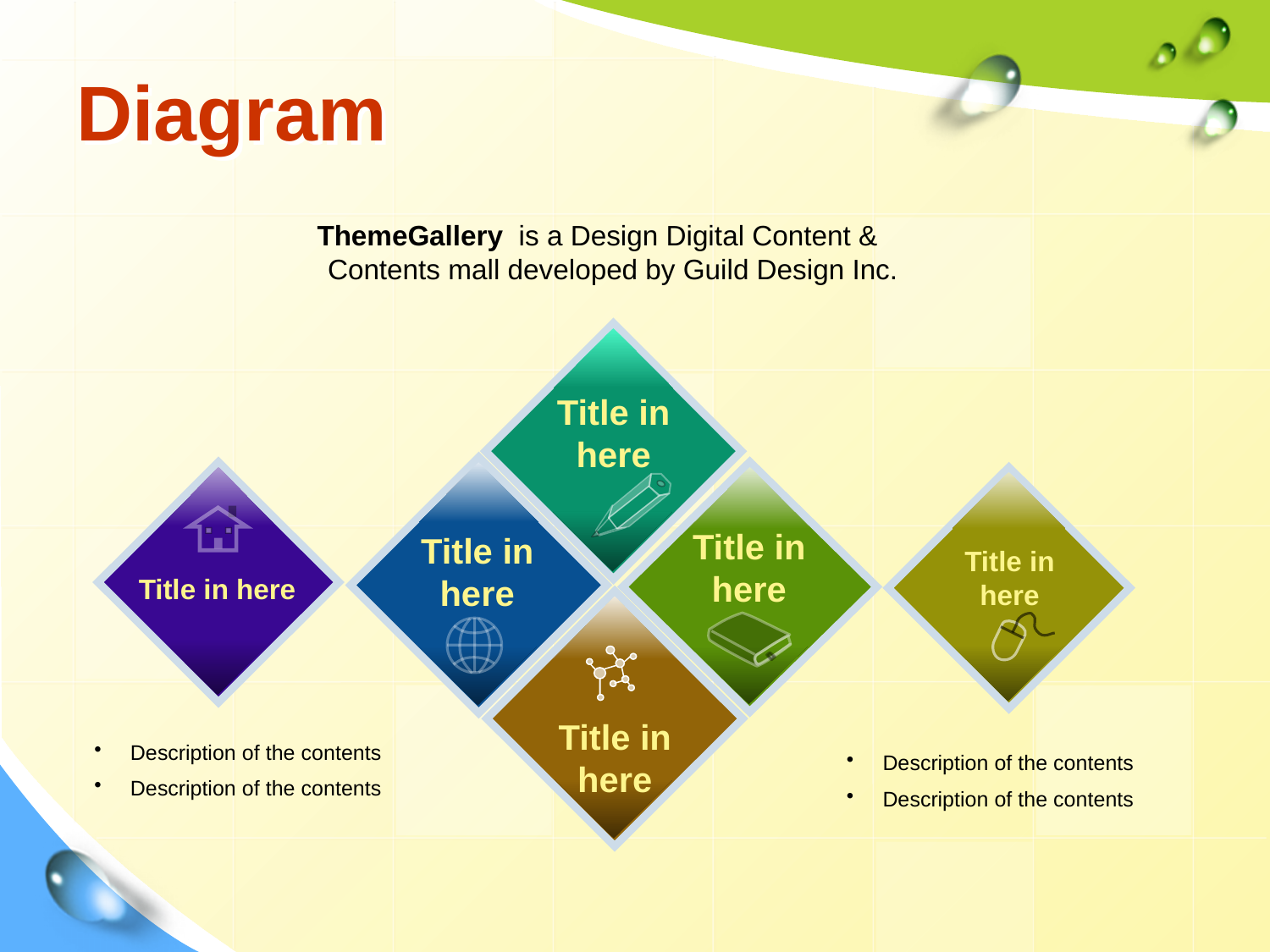

# Diagram
ThemeGallery  is a Design Digital Content &
    Contents mall developed by Guild Design Inc.

Title in here

Title in here
Title in here
Title in here
Title in here

Title in here
 Description of the contents
 Description of the contents
 Description of the contents
 Description of the contents